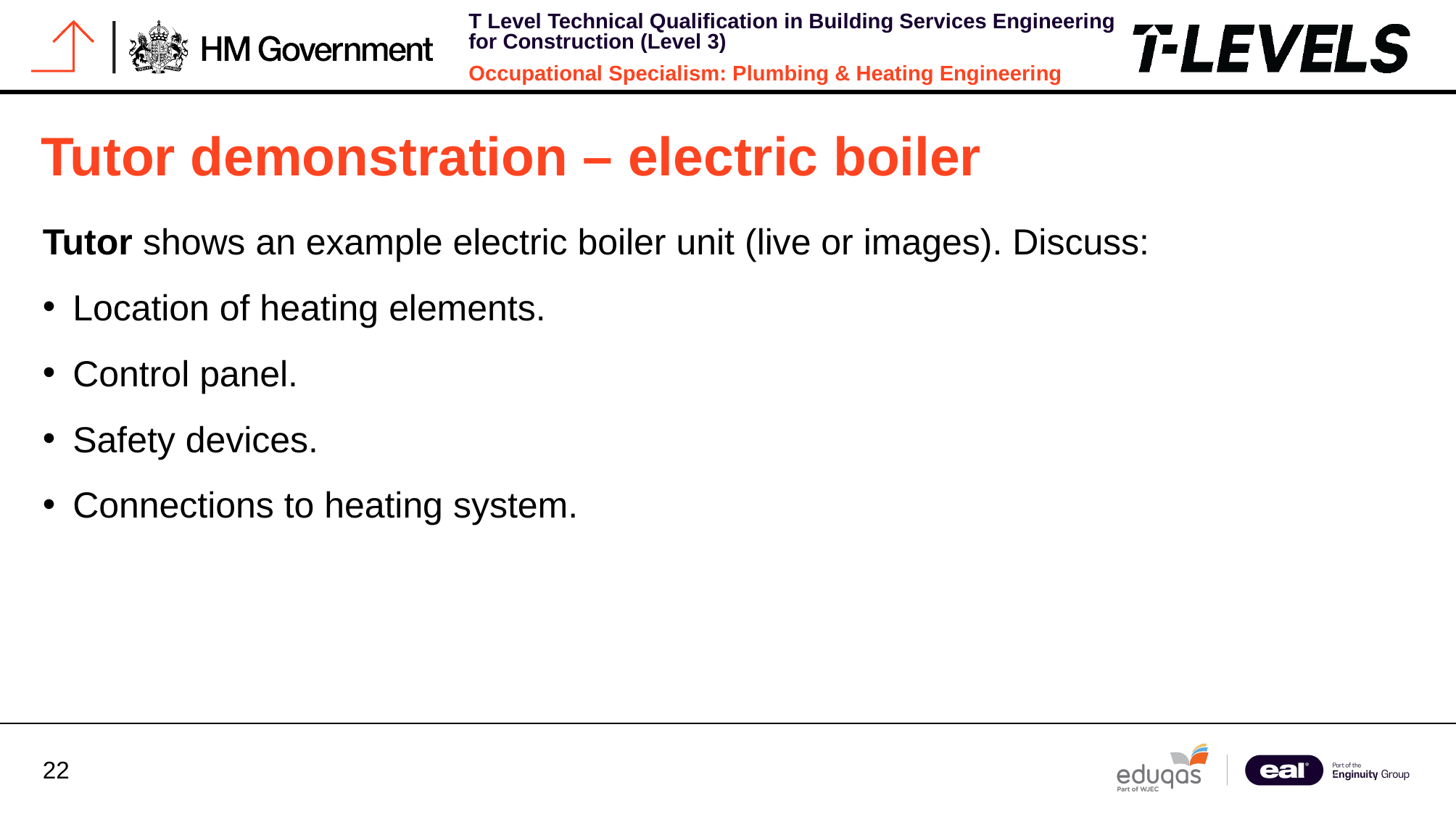

# Tutor demonstration – electric boiler
Tutor shows an example electric boiler unit (live or images). Discuss:
Location of heating elements.
Control panel.
Safety devices.
Connections to heating system.